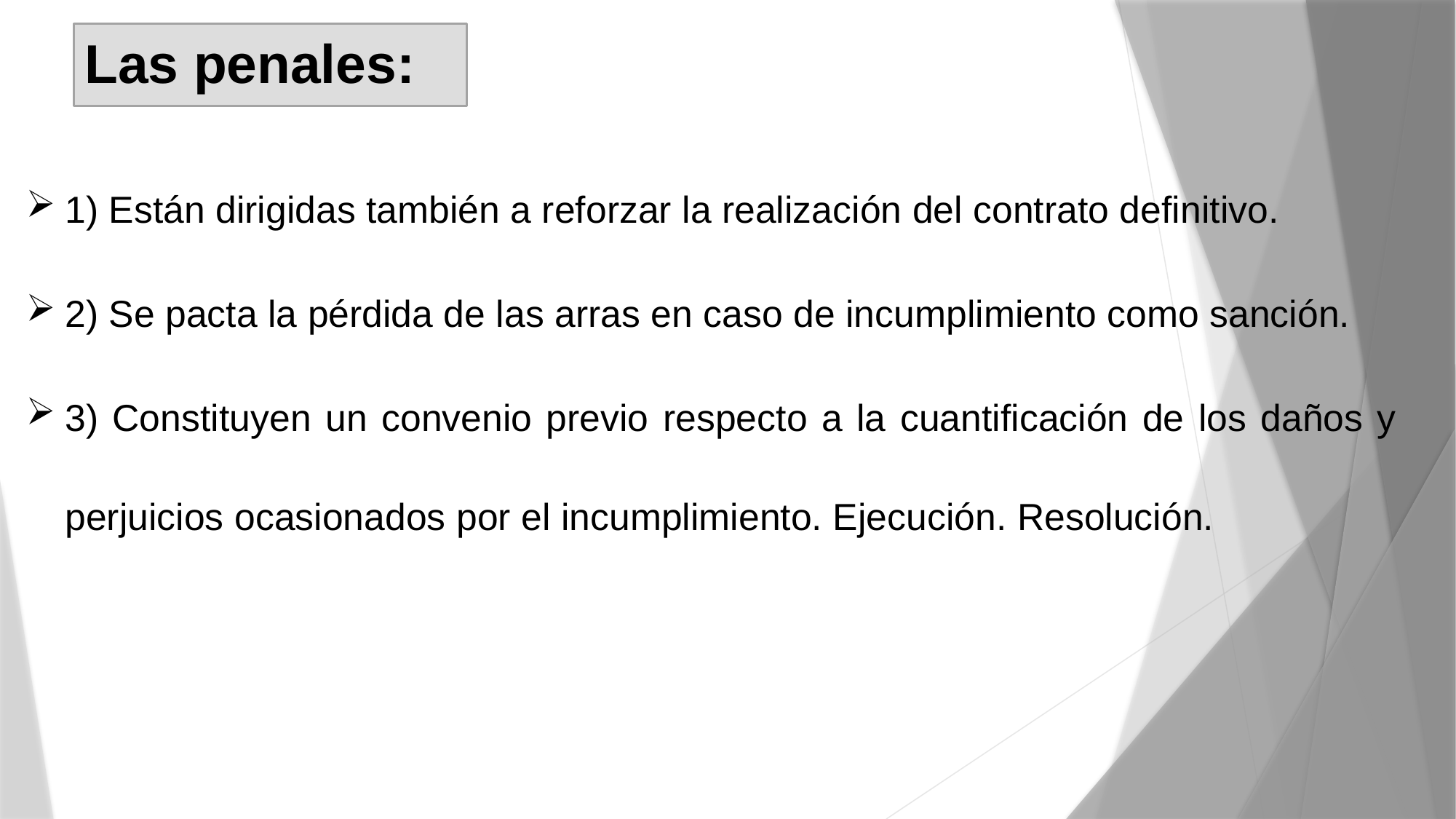

# Las penales:
1) Están dirigidas también a reforzar la realización del contrato definitivo.
2) Se pacta la pérdida de las arras en caso de incumplimiento como sanción.
3) Constituyen un convenio previo respecto a la cuantificación de los daños y perjuicios ocasionados por el incumplimiento. Ejecución. Resolución.